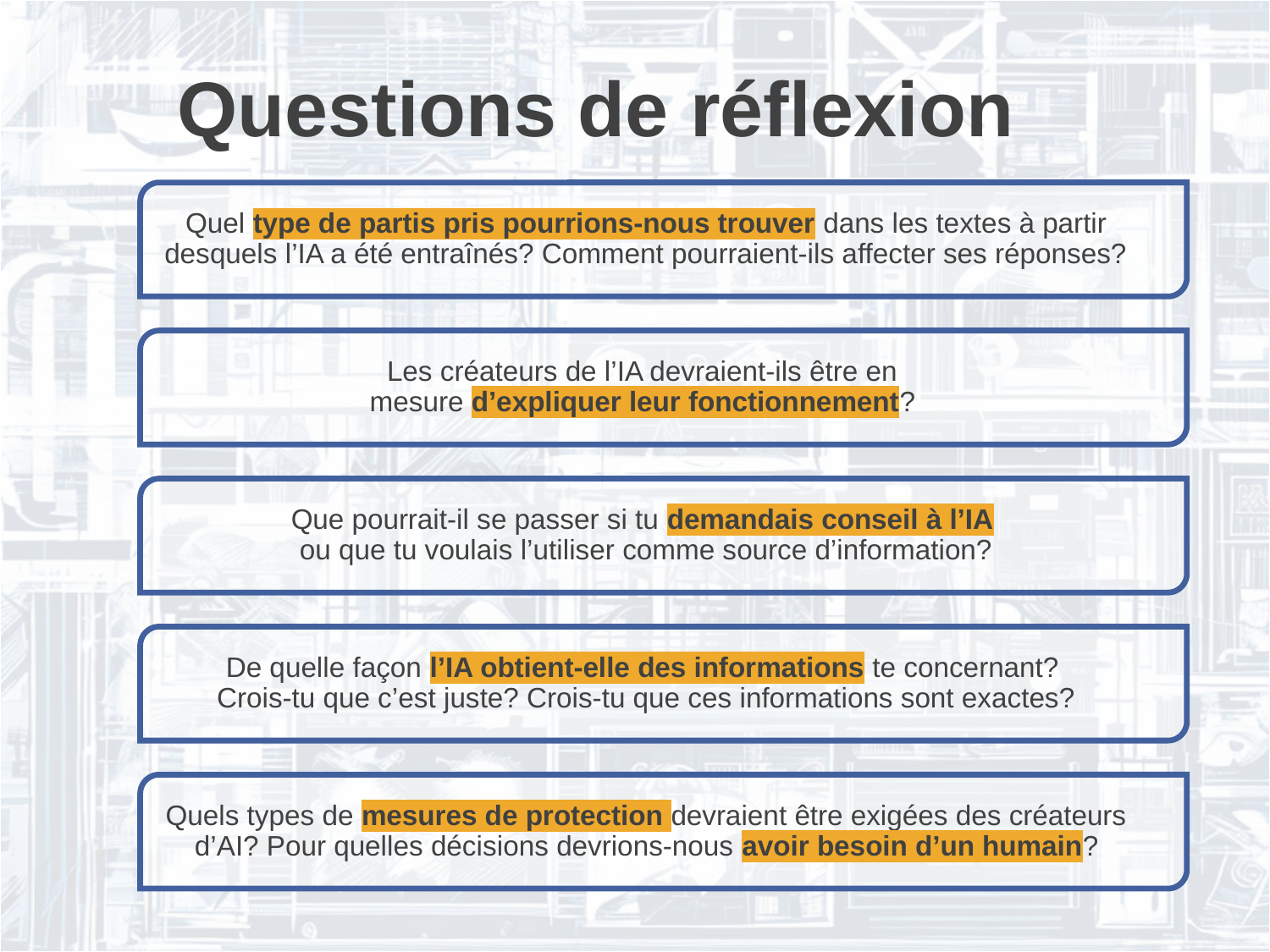

Questions de réflexion
Quel type de partis pris pourrions-nous trouver dans les textes à partir desquels l’IA a été entraînés? Comment pourraient-ils affecter ses réponses?
Les créateurs de l’IA devraient-ils être en
mesure d’expliquer leur fonctionnement?
Que pourrait-il se passer si tu demandais conseil à l’IA
ou que tu voulais l’utiliser comme source d’information?
De quelle façon l’IA obtient-elle des informations te concernant?
Crois-tu que c’est juste? Crois-tu que ces informations sont exactes?
Quels types de mesures de protection devraient être exigées des créateurs d’AI? Pour quelles décisions devrions-nous avoir besoin d’un humain?